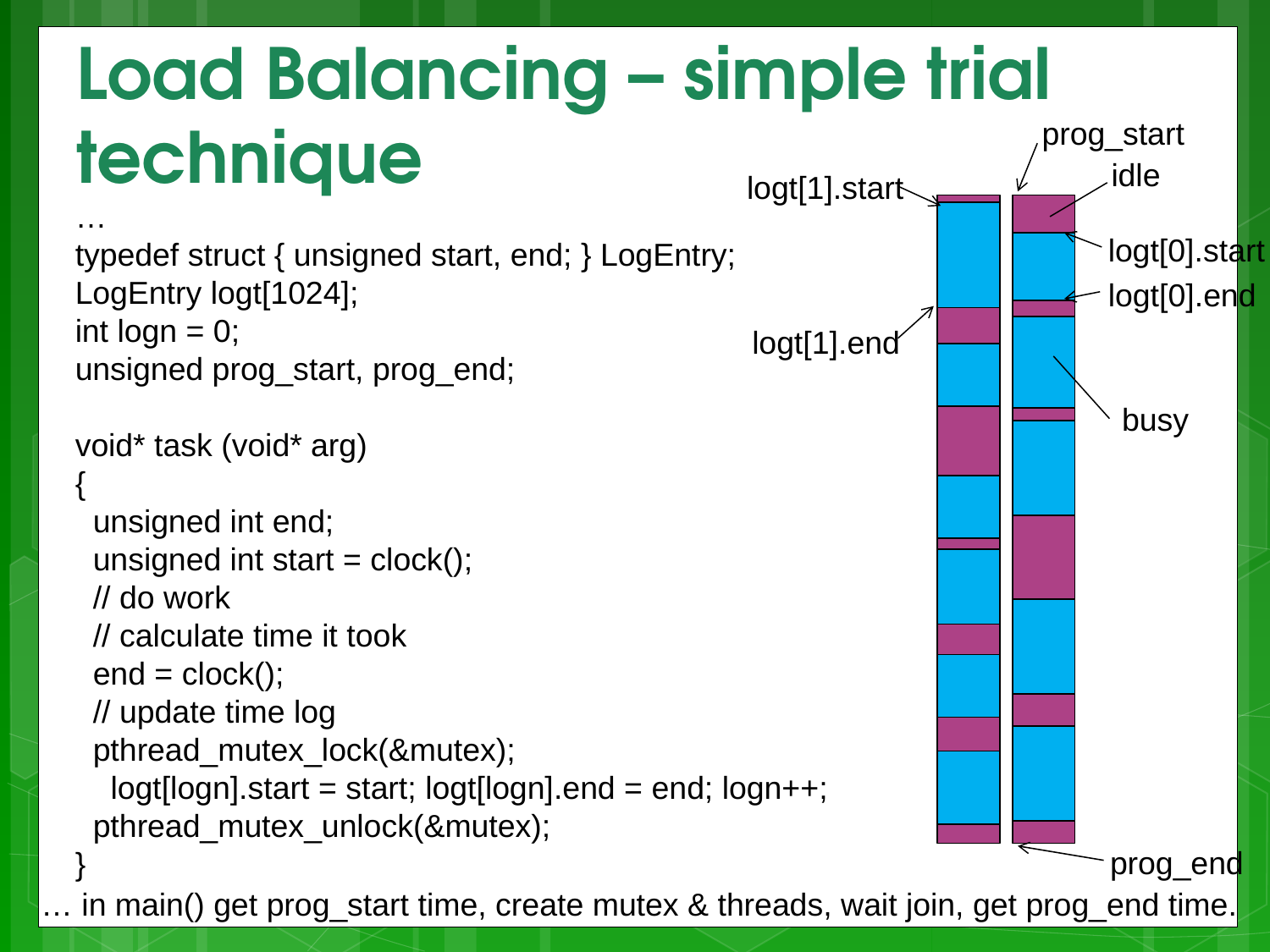

# Load Balancing – simple trial technique
prog_start
idle
logt[1].start
…
typedef struct { unsigned start, end; } LogEntry;
LogEntry logt[1024];
int logn = 0;
unsigned prog_start, prog_end;

void* task (void* arg)
{
  unsigned int end;
  unsigned int start = clock();
  // do work
  // calculate time it took
  end = clock();
  // update time log
  pthread_mutex_lock(&mutex);
    logt[logn].start = start; logt[logn].end = end; logn++;
  pthread_mutex_unlock(&mutex);
}

logt[0].start

logt[0].end
logt[1].end

busy

prog_end
… in main() get prog_start time, create mutex & threads, wait join, get prog_end time.